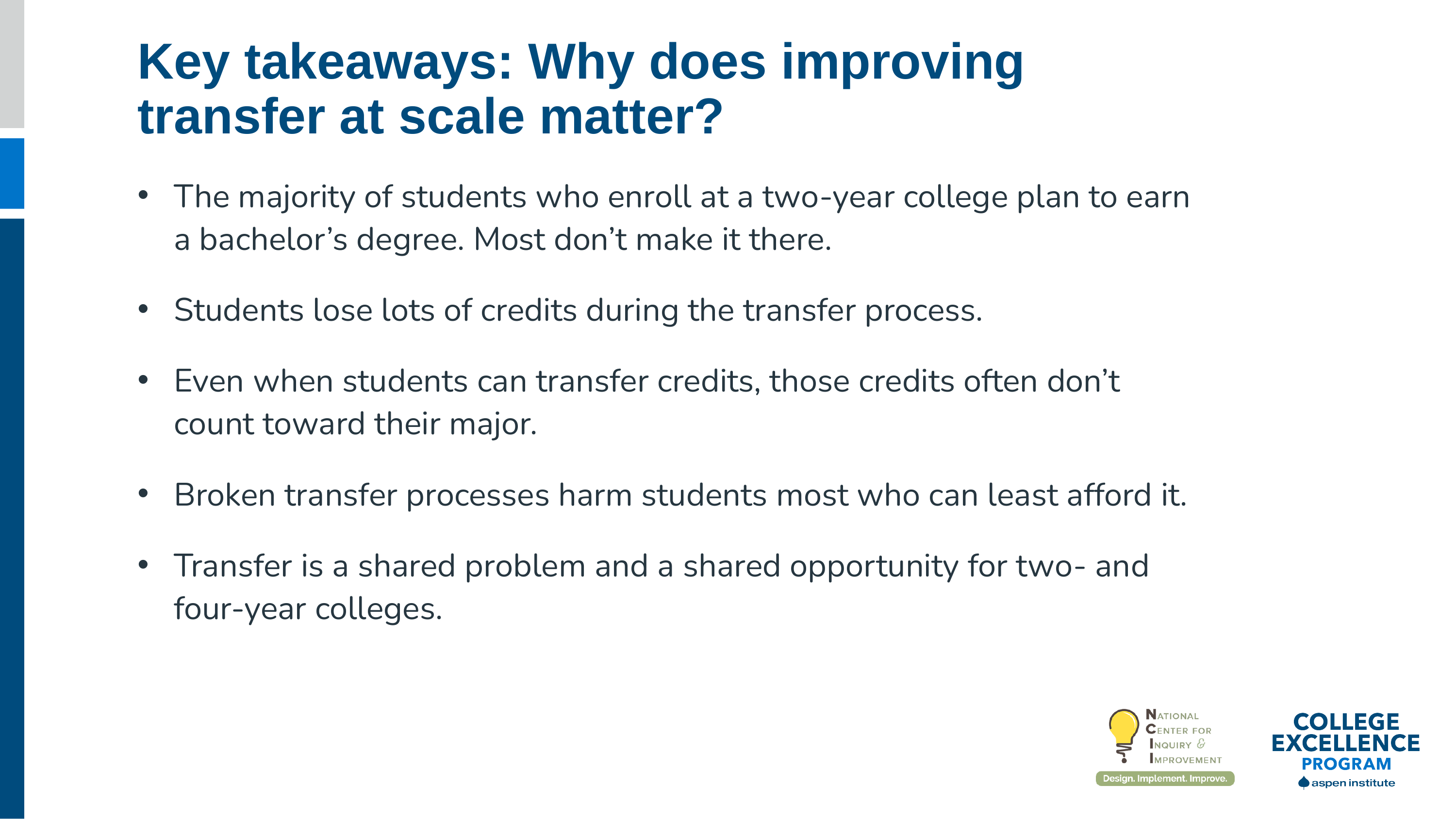

Key takeaways: Why does improving transfer at scale matter?
The majority of students who enroll at a two-year college plan to earn a bachelor’s degree. Most don’t make it there.
Students lose lots of credits during the transfer process.
Even when students can transfer credits, those credits often don’t count toward their major.
Broken transfer processes harm students most who can least afford it.
Transfer is a shared problem and a shared opportunity for two- and four-year colleges.